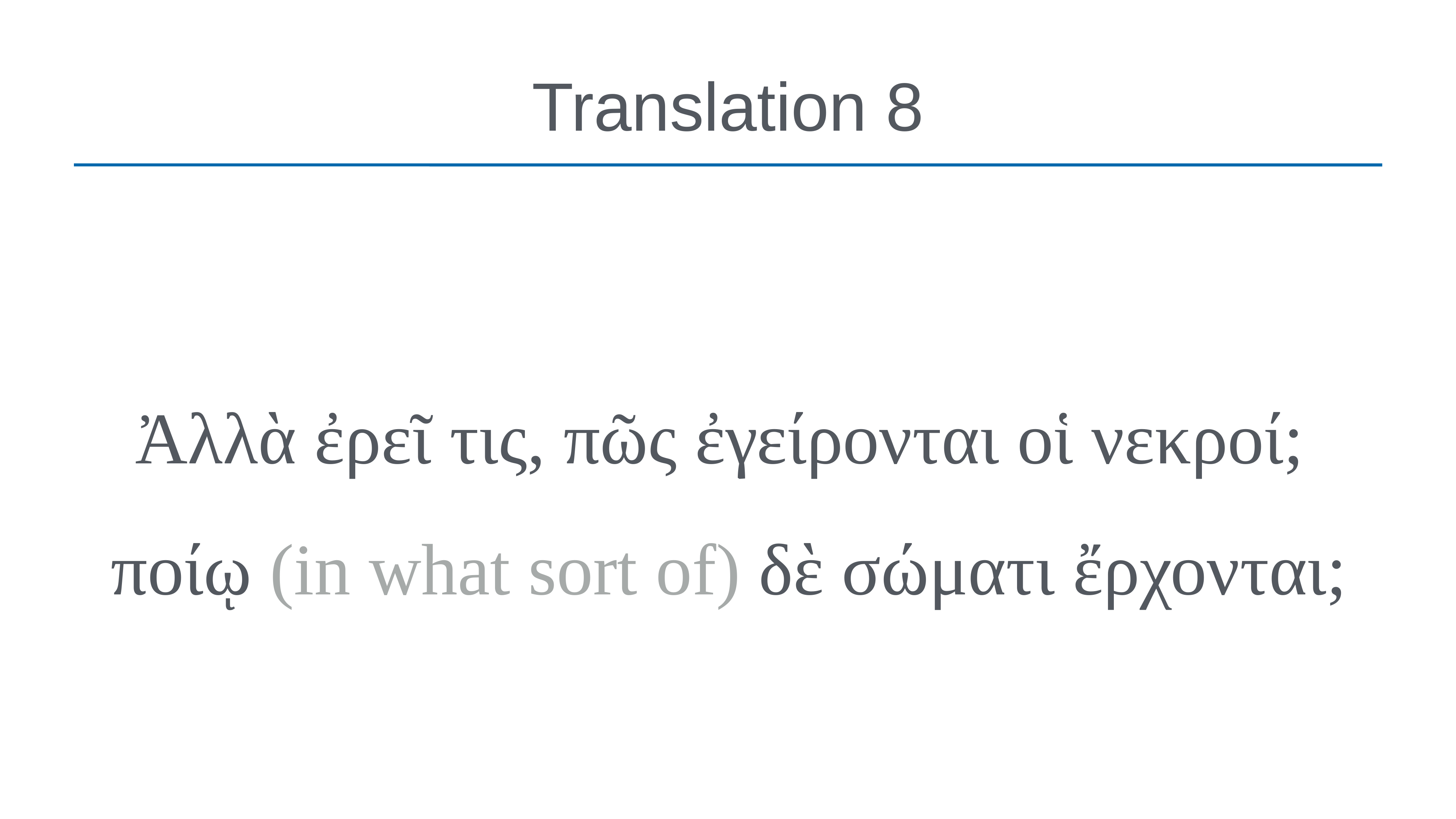

# Translation 8
Ἀλλὰ ἐρεῖ τις, πῶς ἐγείρονται οἱ νεκροί;
ποίῳ (in what sort of) δὲ σώματι ἔρχονται;